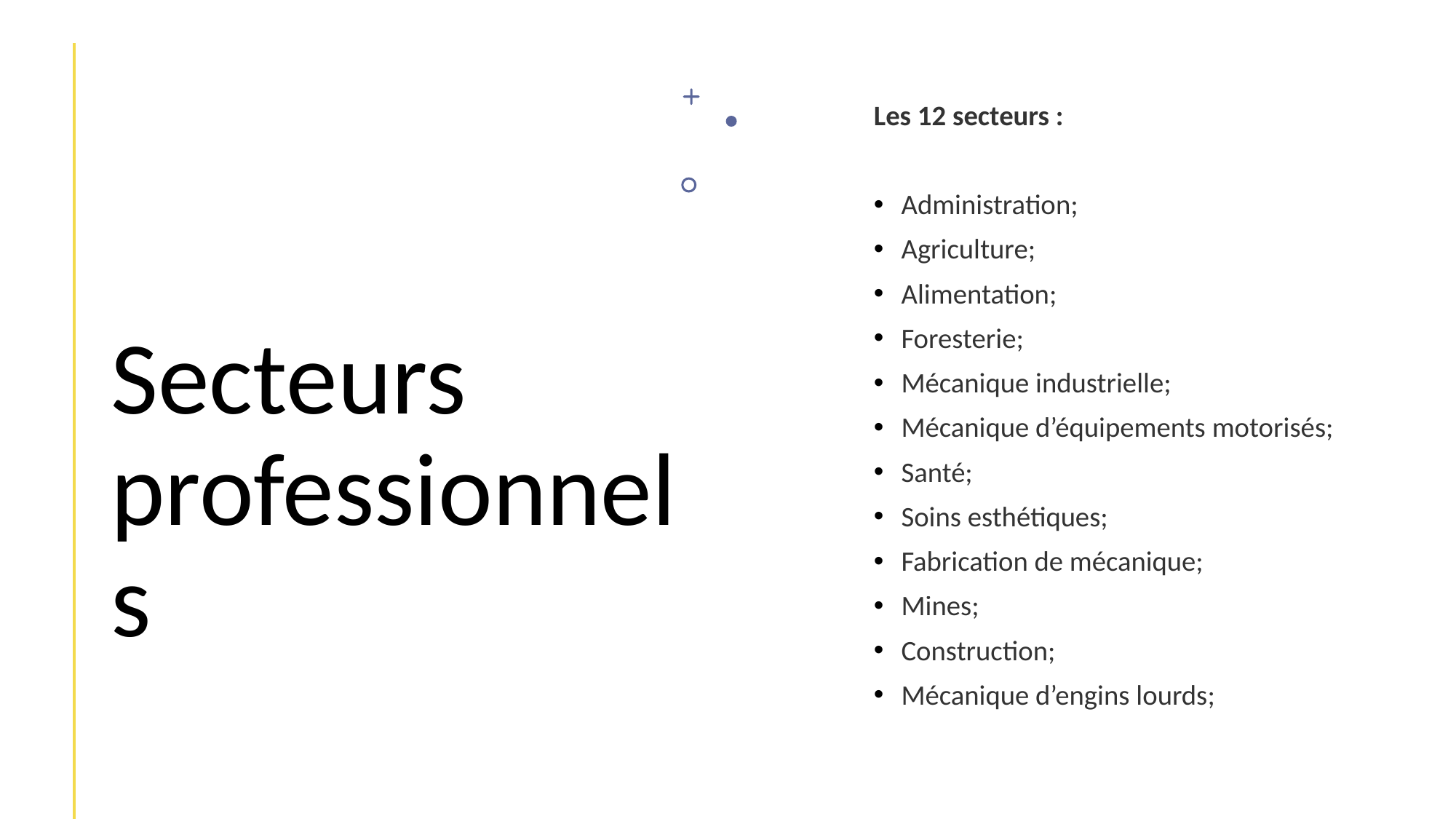

# Secteurs professionnels
Les 12 secteurs :

Administration;
Agriculture;
Alimentation;
Foresterie;
Mécanique industrielle;
Mécanique d’équipements motorisés;
Santé;
Soins esthétiques;
Fabrication de mécanique;
Mines;
Construction;
Mécanique d’engins lourds;